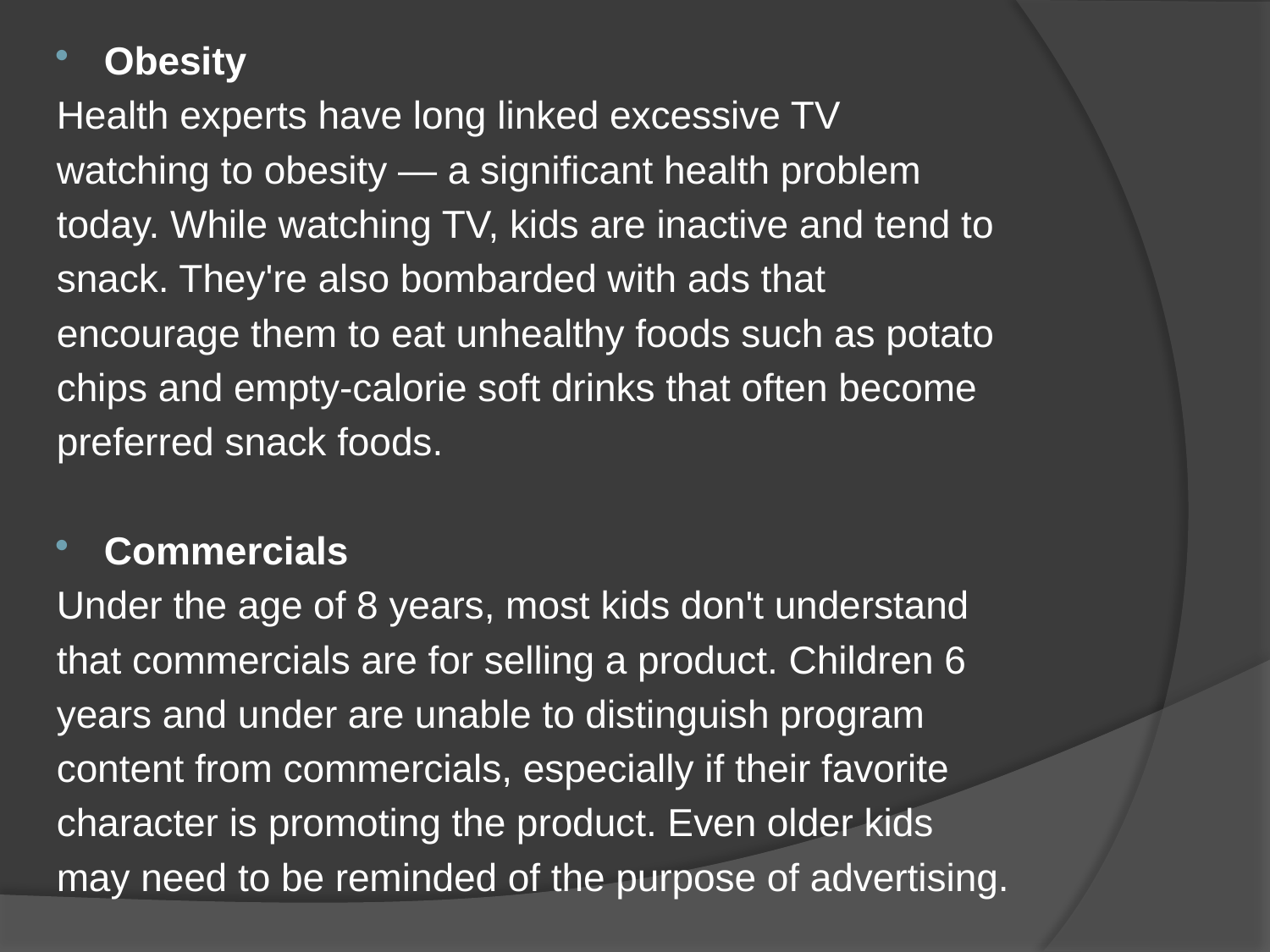

Obesity
Health experts have long linked excessive TV
watching to obesity — a significant health problem
today. While watching TV, kids are inactive and tend to
snack. They're also bombarded with ads that
encourage them to eat unhealthy foods such as potato
chips and empty-calorie soft drinks that often become
preferred snack foods.

Commercials
Under the age of 8 years, most kids don't understand
that commercials are for selling a product. Children 6
years and under are unable to distinguish program
content from commercials, especially if their favorite
character is promoting the product. Even older kids
may need to be reminded of the purpose of advertising.